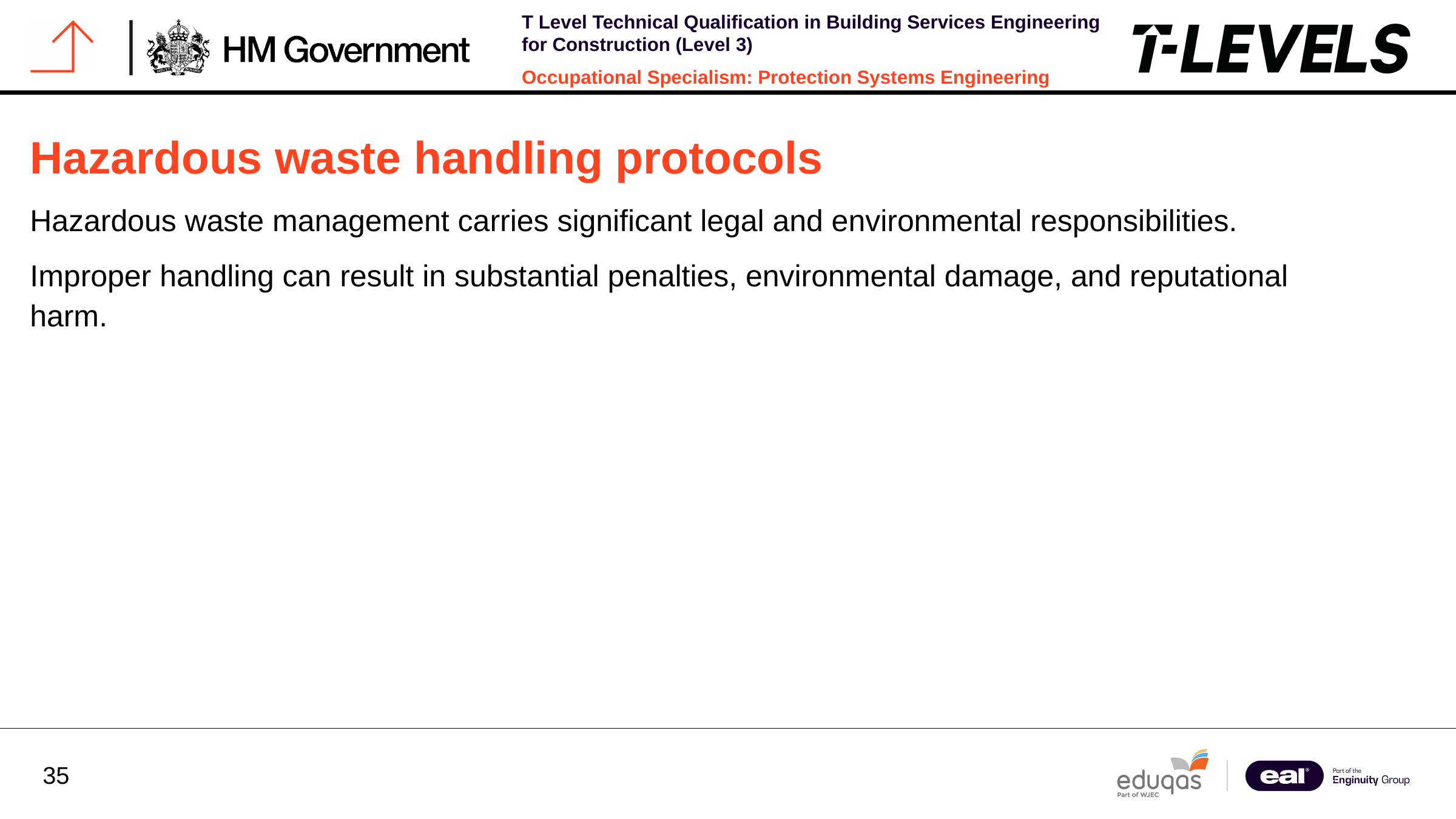

Hazardous waste handling protocols
Hazardous waste management carries significant legal and environmental responsibilities.
Improper handling can result in substantial penalties, environmental damage, and reputational harm.